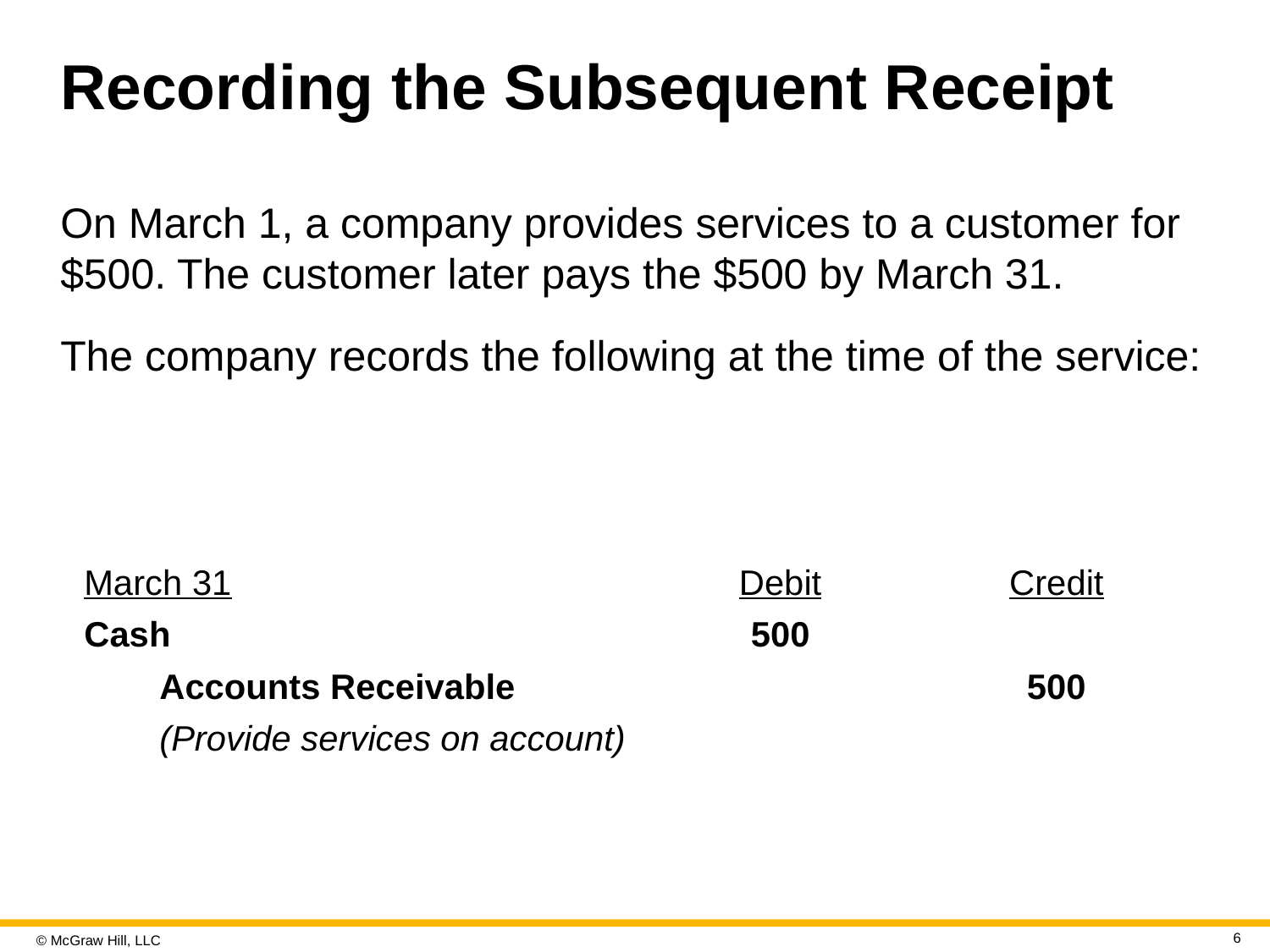

# Recording the Subsequent Receipt
On March 1, a company provides services to a customer for $500. The customer later pays the $500 by March 31.
The company records the following at the time of the service:
| March 31 | Debit | Credit |
| --- | --- | --- |
| Cash | 500 |  |
| Accounts Receivable |  | 500 |
| (Provide services on account) |  |  |
6